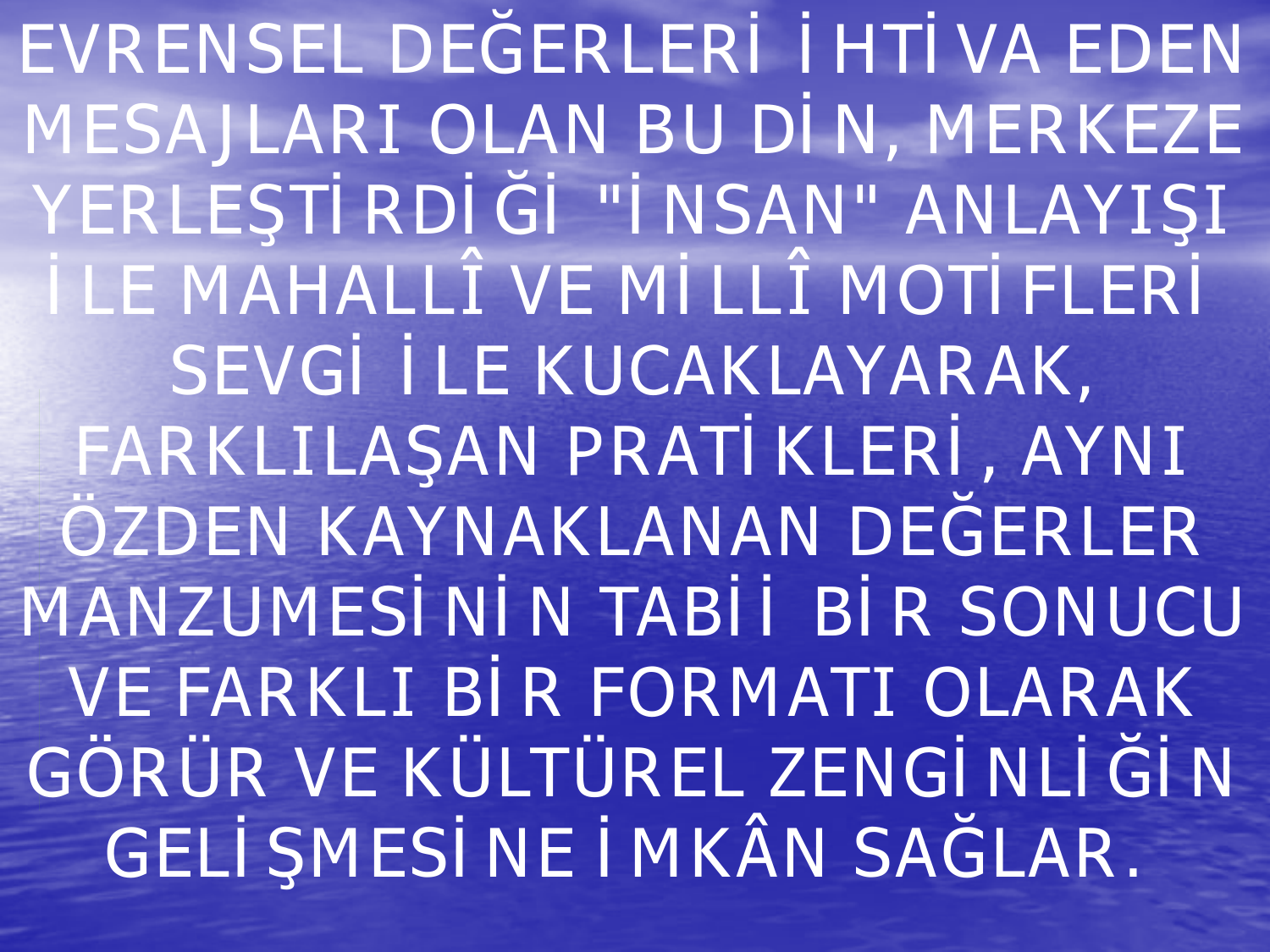

EVRENSEL DEĞERLERİ İHTİVA EDEN MESAJLARI OLAN BU DİN, MERKEZE YERLEŞTİRDİĞİ "İNSAN" ANLAYIŞI İLE MAHALLÎ VE MİLLÎ MOTİFLERİ SEVGİ İLE KUCAKLAYARAK, FARKLILAŞAN PRATİKLERİ, AYNI ÖZDEN KAYNAKLANAN DEĞERLER MANZUMESİNİN TABİİ BİR SONUCU VE FARKLI BİR FORMATI OLARAK GÖRÜR VE KÜLTÜREL ZENGİNLİĞİN GELİŞMESİNE İMKÂN SAĞLAR.
#